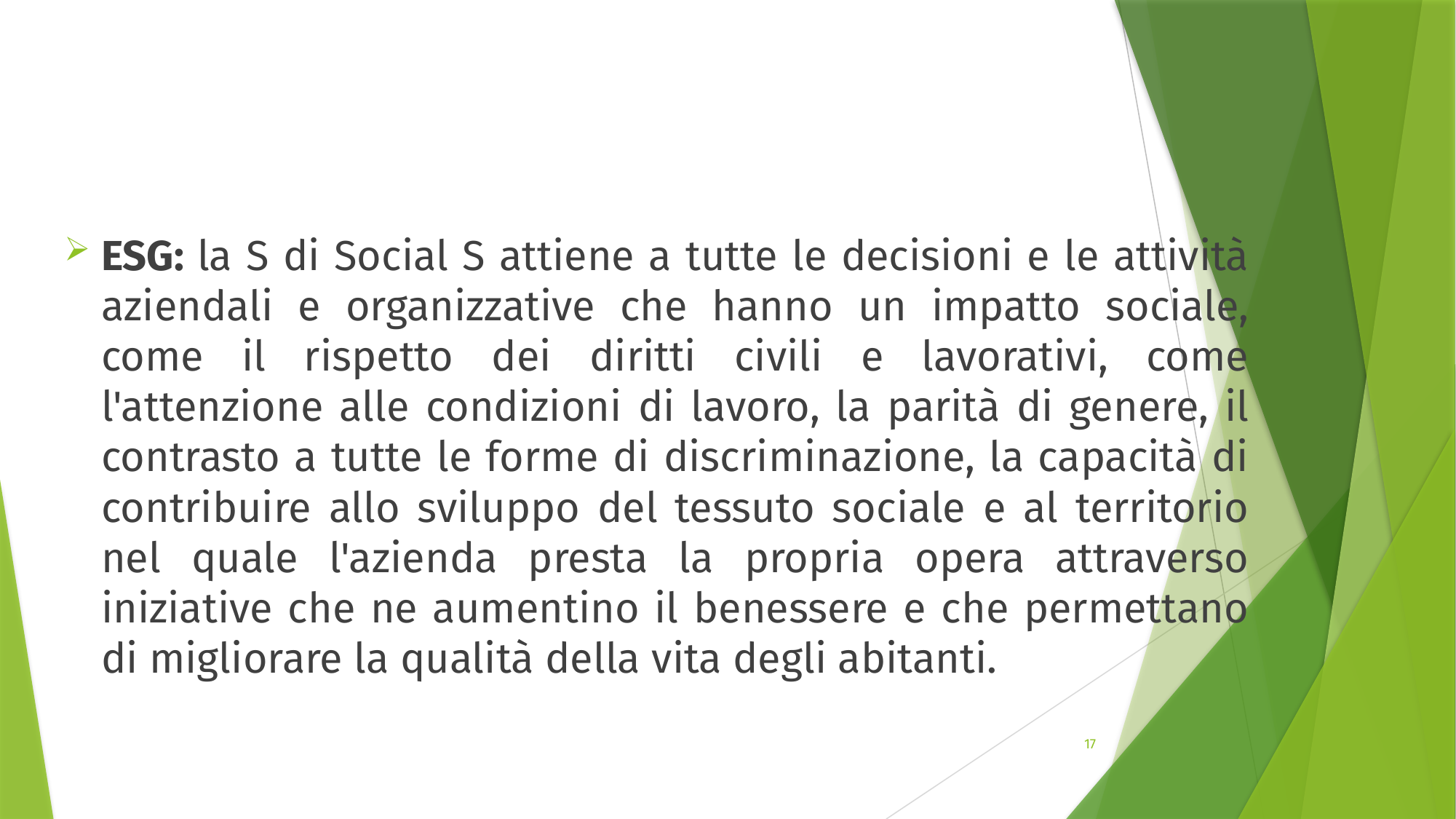

ESG: la S di Social S attiene a tutte le decisioni e le attività aziendali e organizzative che hanno un impatto sociale, come il rispetto dei diritti civili e lavorativi, come l'attenzione alle condizioni di lavoro, la parità di genere, il contrasto a tutte le forme di discriminazione, la capacità di contribuire allo sviluppo del tessuto sociale e al territorio nel quale l'azienda presta la propria opera attraverso iniziative che ne aumentino il benessere e che permettano di migliorare la qualità della vita degli abitanti.
17